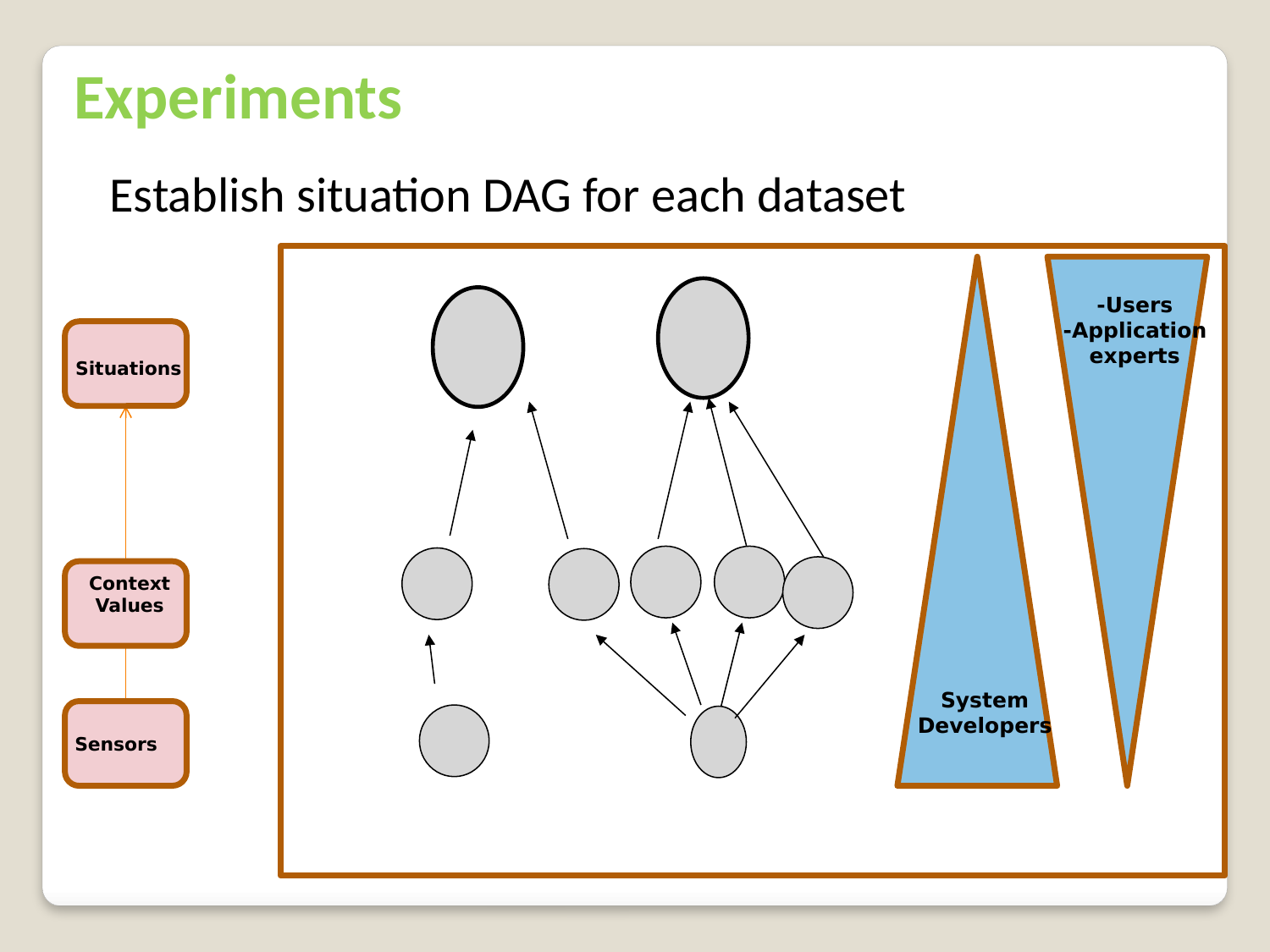

Experiments
Establish situation DAG for each dataset

-Users
-Application
experts

Situations

Context
Values
System
Developers

Sensors